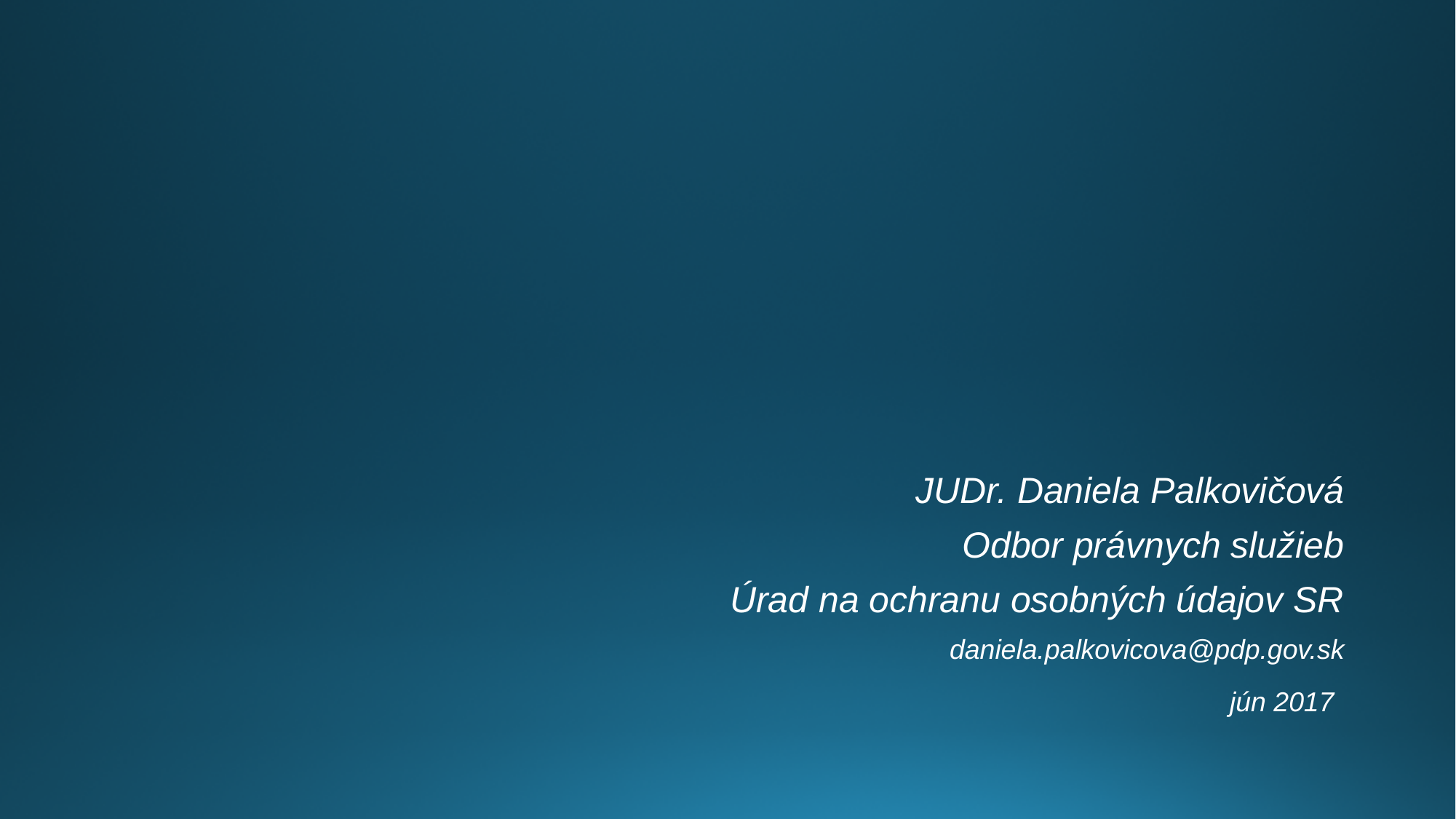

#

JUDr. Daniela Palkovičová
Odbor právnych služieb
Úrad na ochranu osobných údajov SR
daniela.palkovicova@pdp.gov.sk
jún 2017